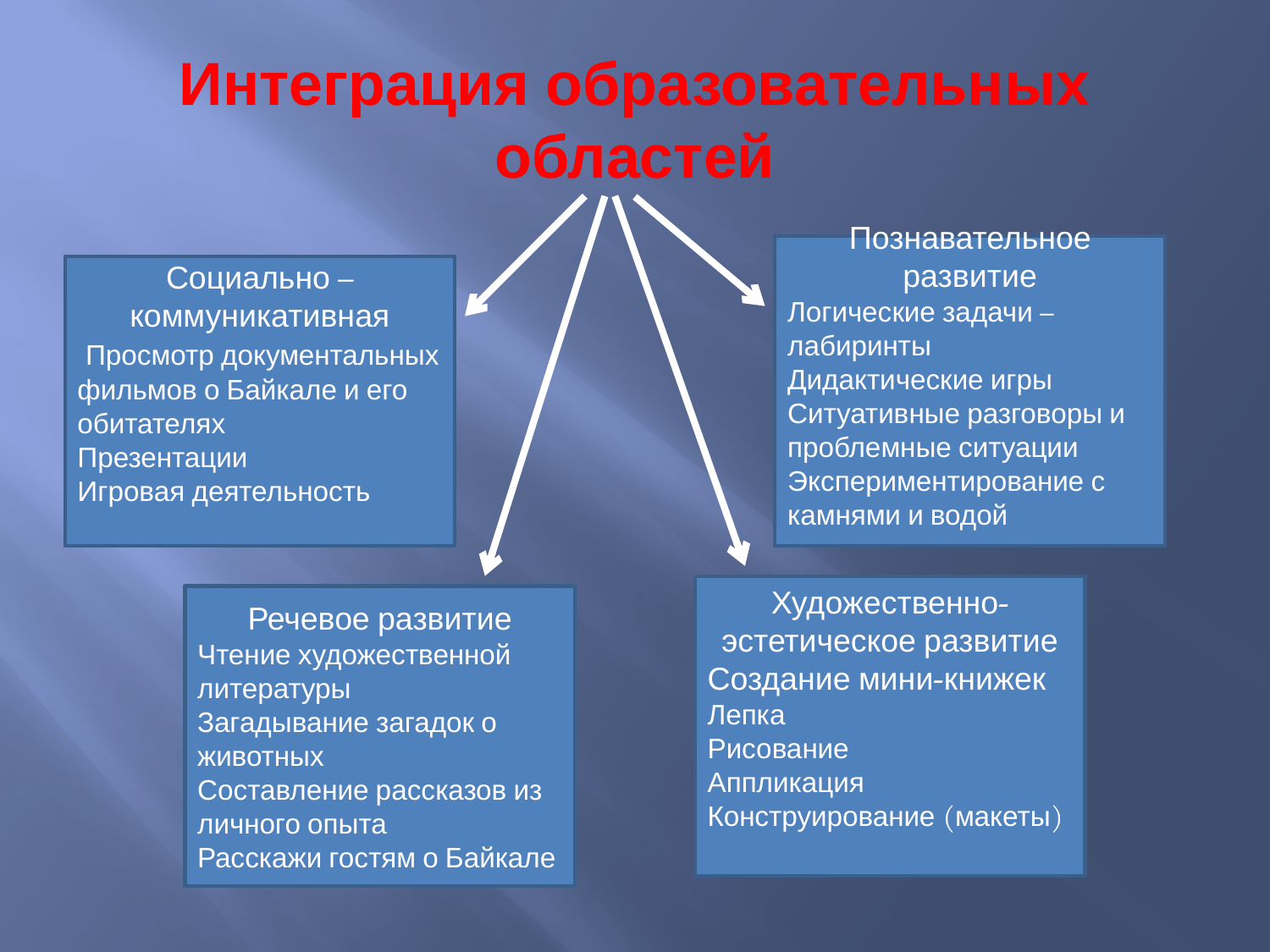

# Интеграция образовательных областей
Познавательное развитие
Логические задачи – лабиринты
Дидактические игры
Ситуативные разговоры и проблемные ситуации
Экспериментирование с камнями и водой

Социально – коммуникативная
 Просмотр документальных фильмов о Байкале и его обитателях
Презентации
Игровая деятельность

Художественно-эстетическое развитие
Создание мини-книжек
Лепка
Рисование
Аппликация
Конструирование (макеты)

Речевое развитие
Чтение художественной литературы
Загадывание загадок о животных
Составление рассказов из личного опыта
Расскажи гостям о Байкале